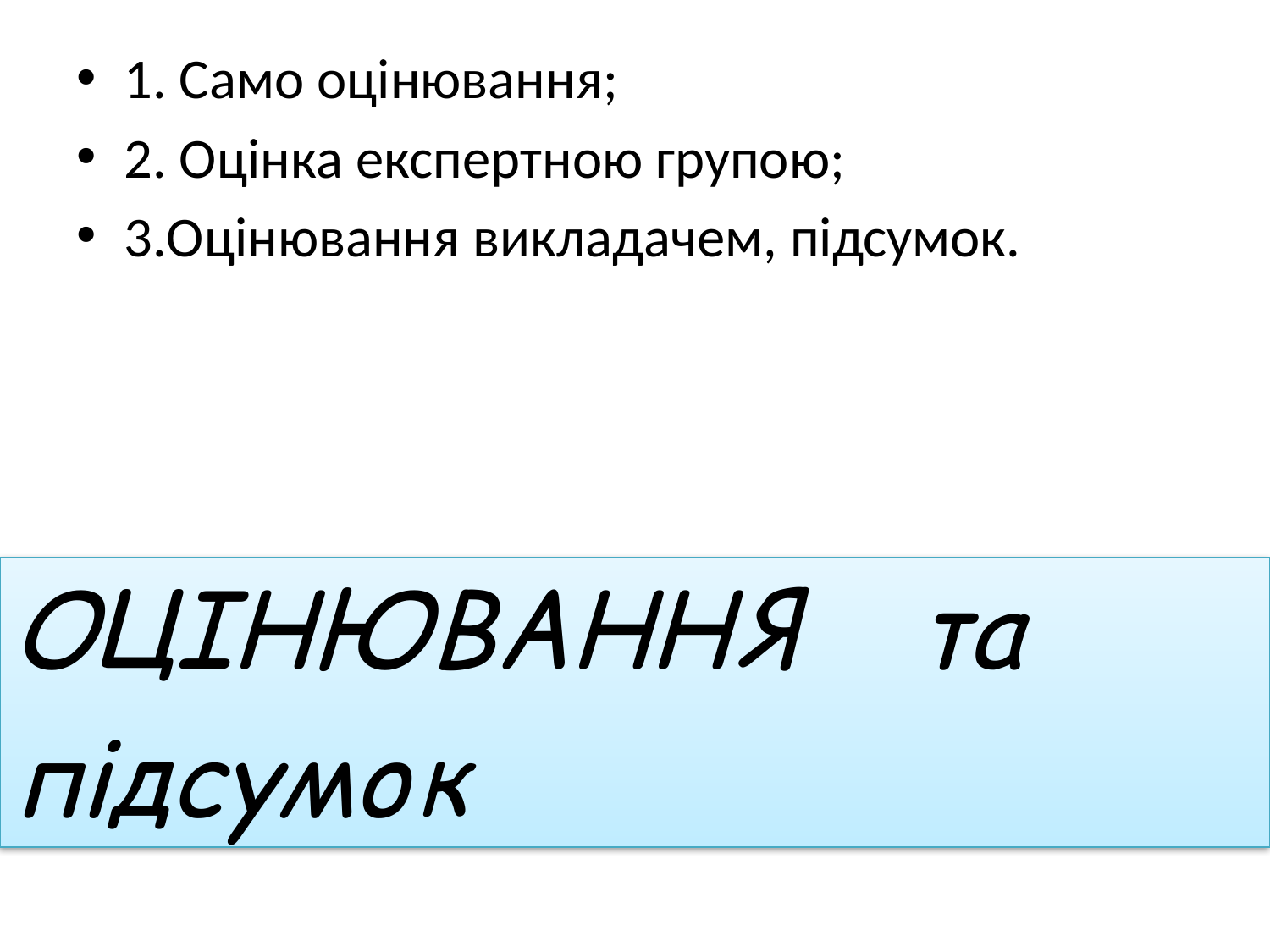

1. Само оцінювання;
2. Оцінка експертною групою;
3.Оцінювання викладачем, підсумок.
ОЦІНЮВАННЯ    та
підсумок
#